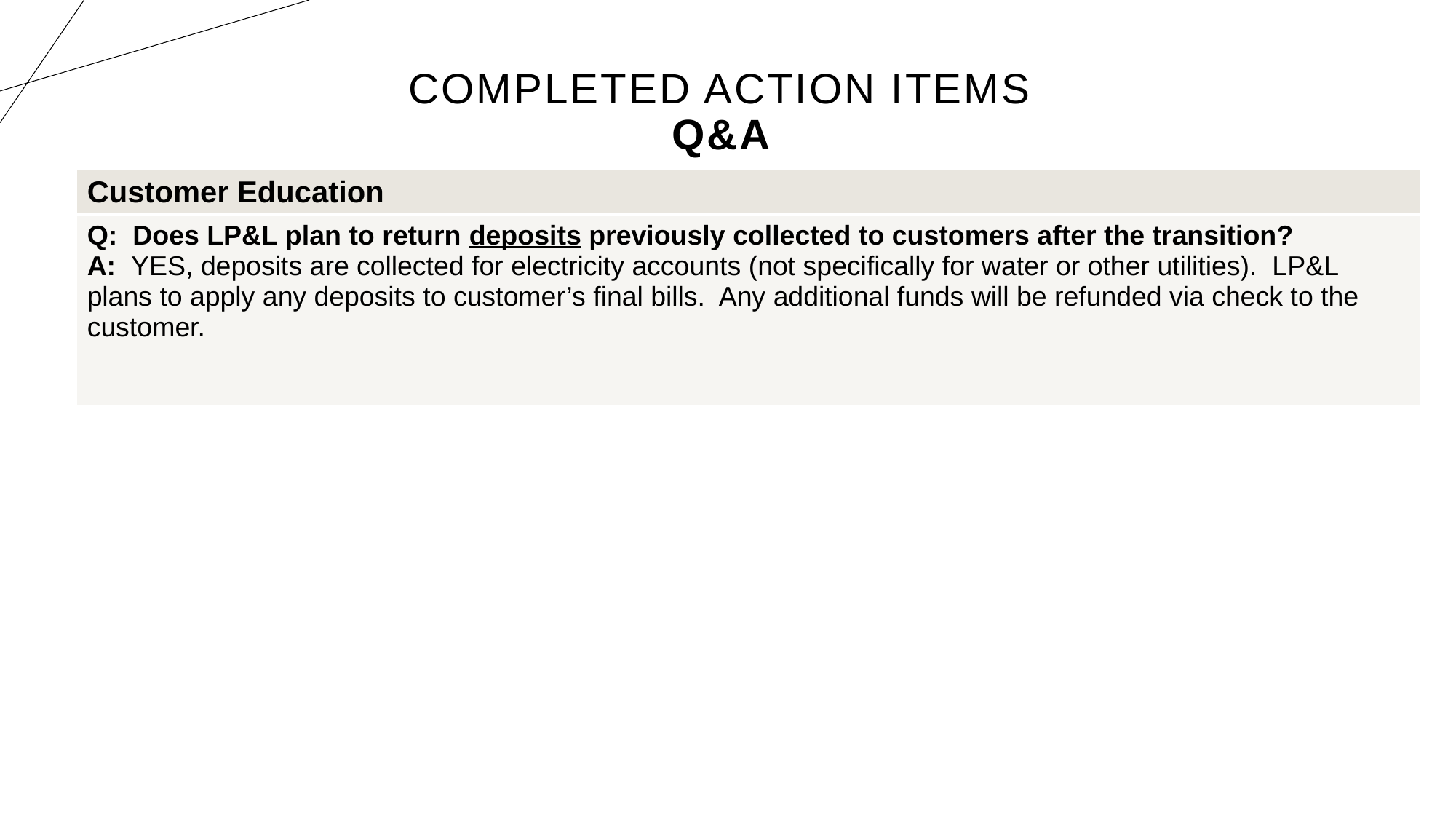

# Completed Action Items Q&A
| Customer Education |
| --- |
| Q: Does LP&L plan to return deposits previously collected to customers after the transition? A: YES, deposits are collected for electricity accounts (not specifically for water or other utilities). LP&L plans to apply any deposits to customer’s final bills. Any additional funds will be refunded via check to the customer. |